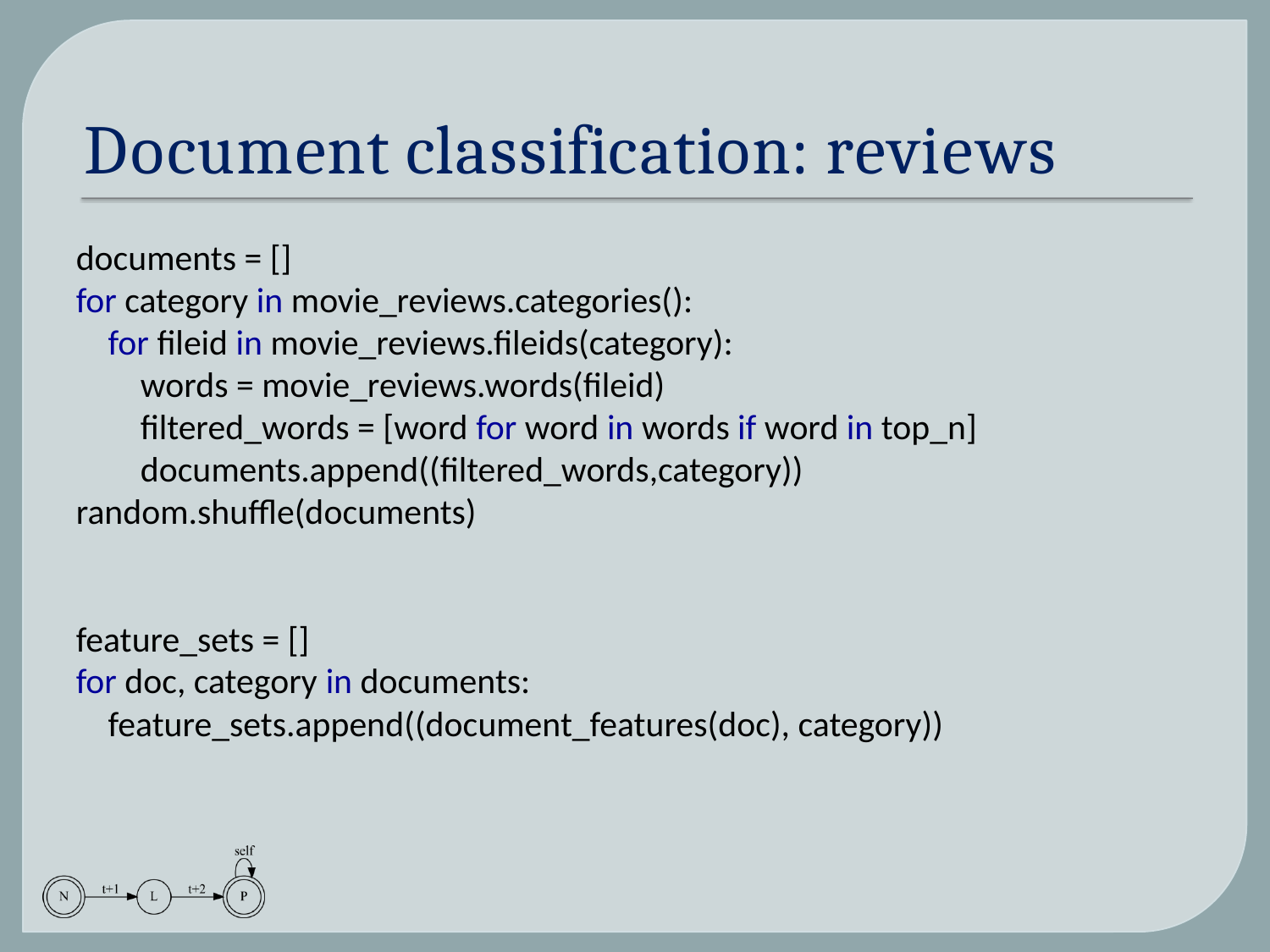

# Document classification: reviews
documents = []
for category in movie_reviews.categories():
    for fileid in movie_reviews.fileids(category):
        words = movie_reviews.words(fileid)
        filtered_words = [word for word in words if word in top_n]
        documents.append((filtered_words,category))
random.shuffle(documents)

feature_sets = []
for doc, category in documents:
    feature_sets.append((document_features(doc), category))